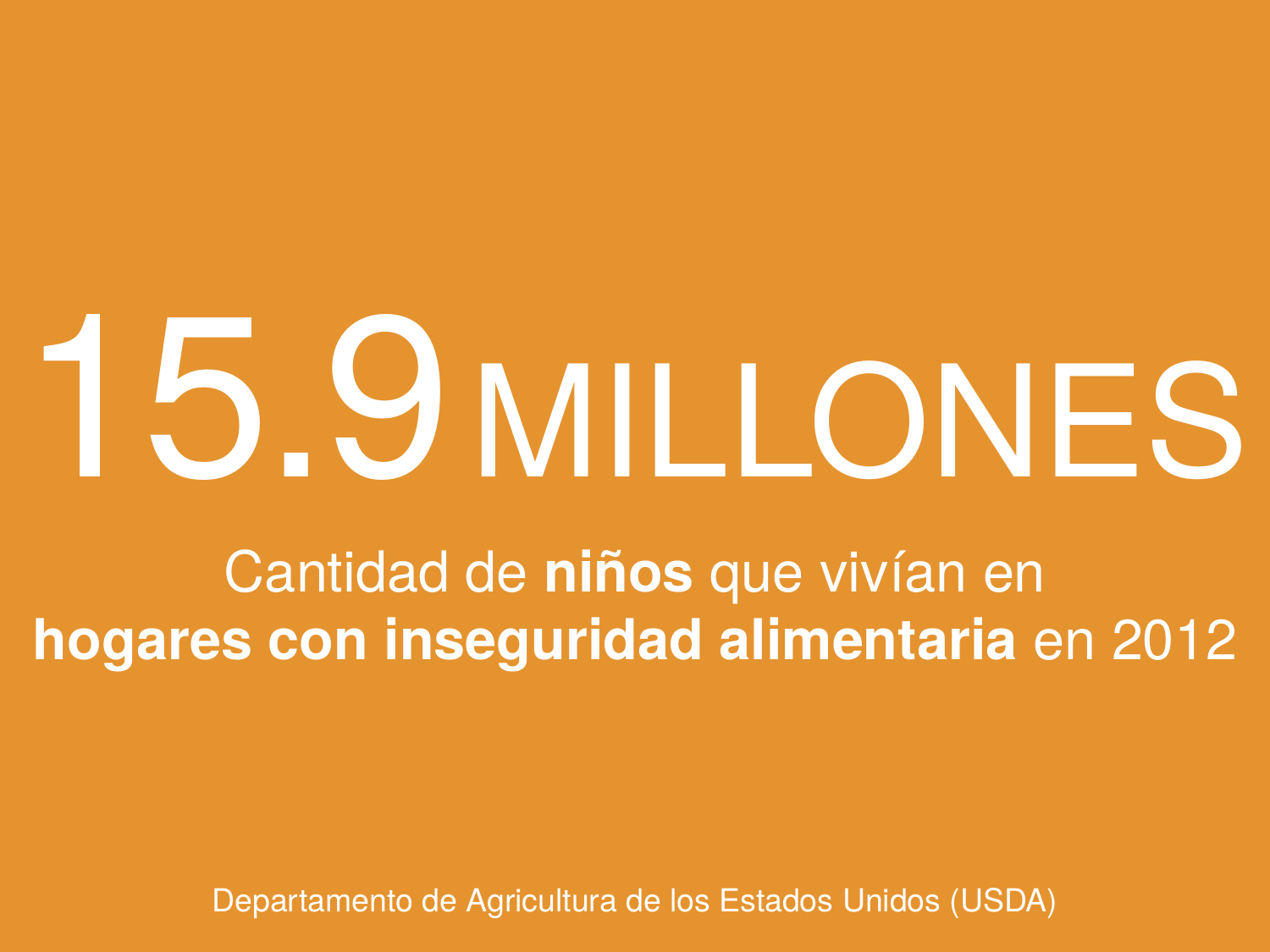

15.9 MILLONES
# Cantidad de niños que vivían en hogares con inseguridad alimentaria en 2012
Departamento de Agricultura de los Estados Unidos (USDA)